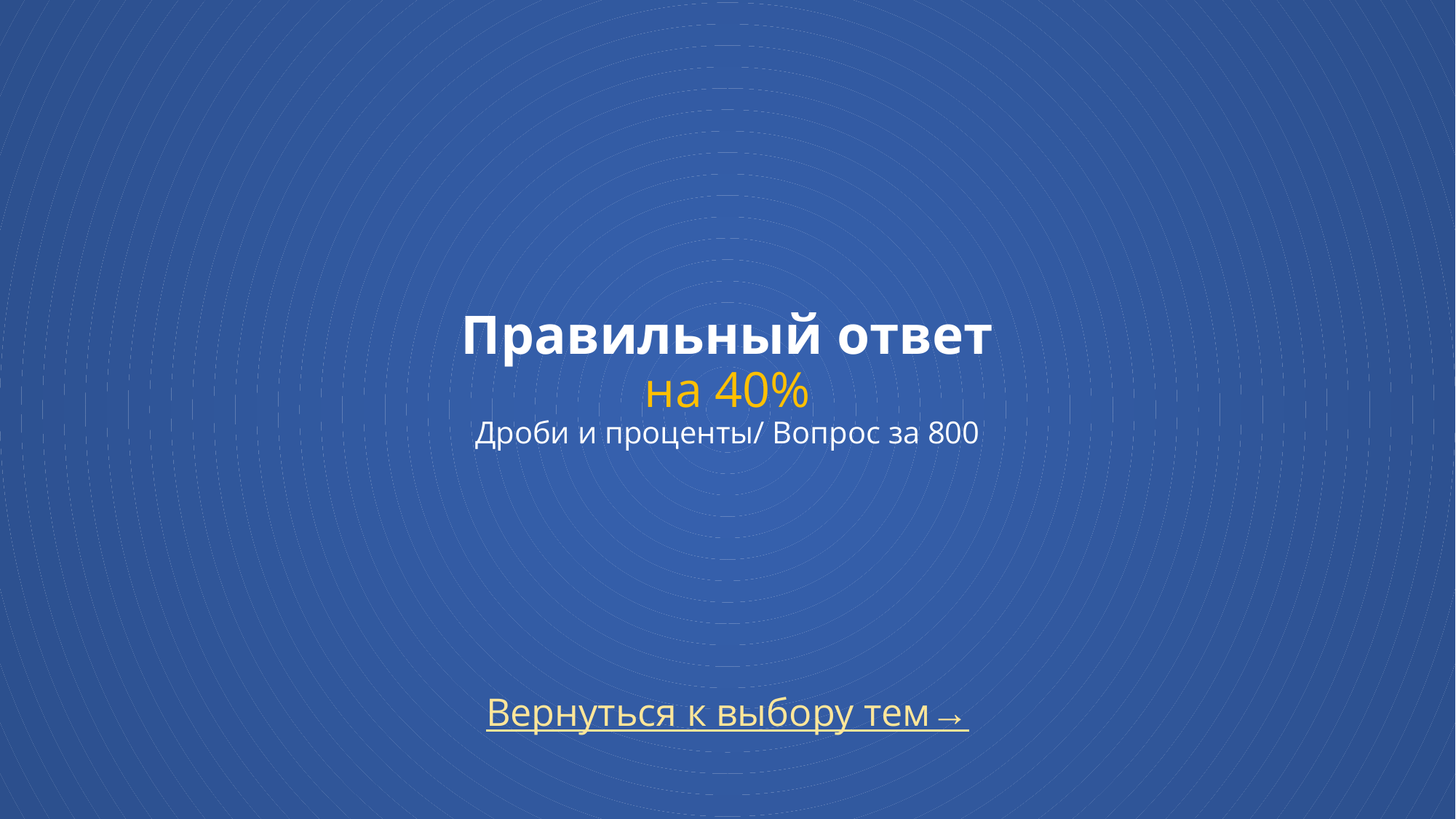

# Правильный ответ на 40% Дроби и проценты/ Вопрос за 800
Вернуться к выбору тем→